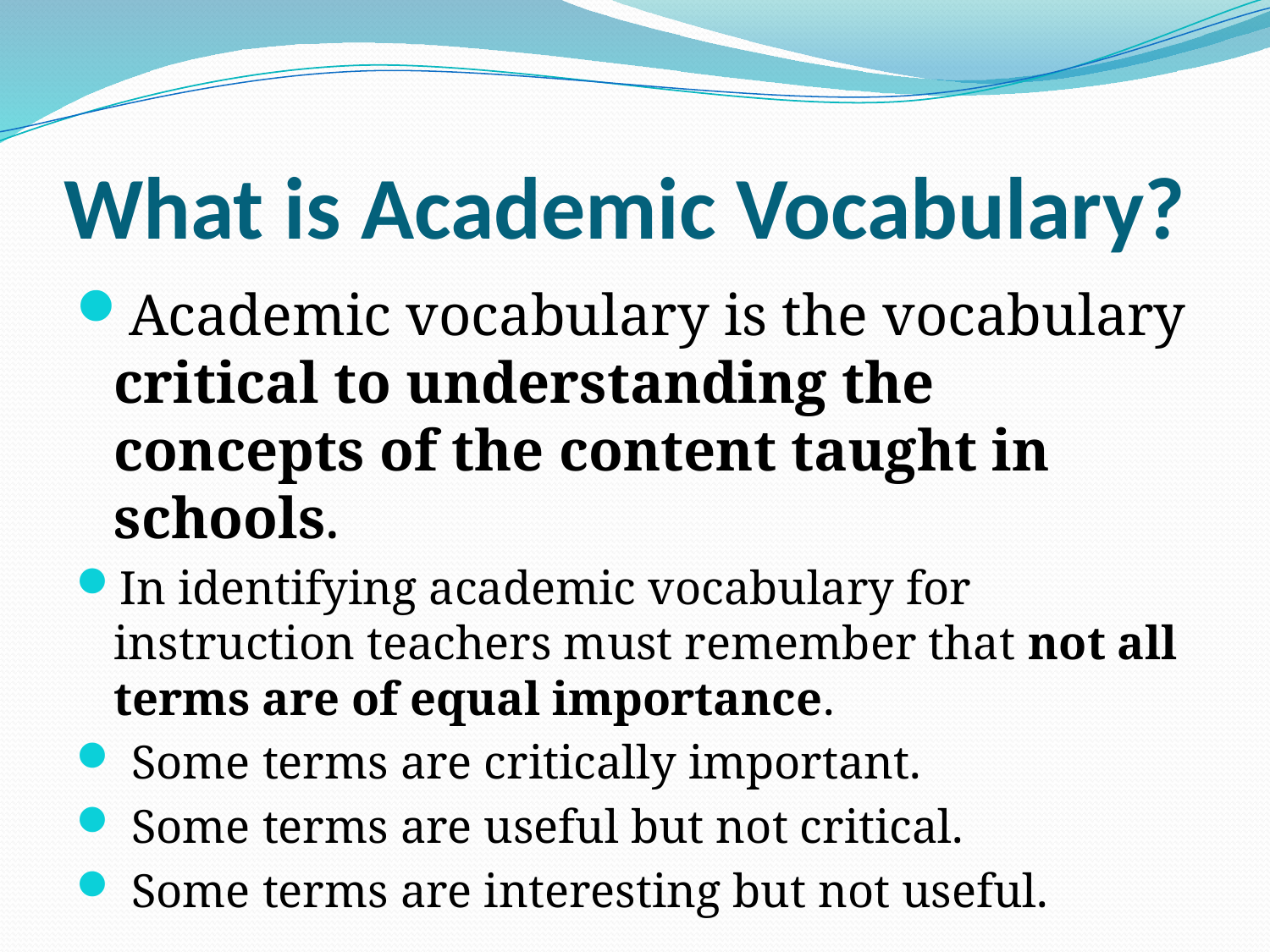

# What is Academic Vocabulary?

Academic vocabulary is the vocabulary critical to understanding the concepts of the content taught in schools.
In identifying academic vocabulary for instruction teachers must remember that not all terms are of equal importance.
 Some terms are critically important.
 Some terms are useful but not critical.
 Some terms are interesting but not useful.